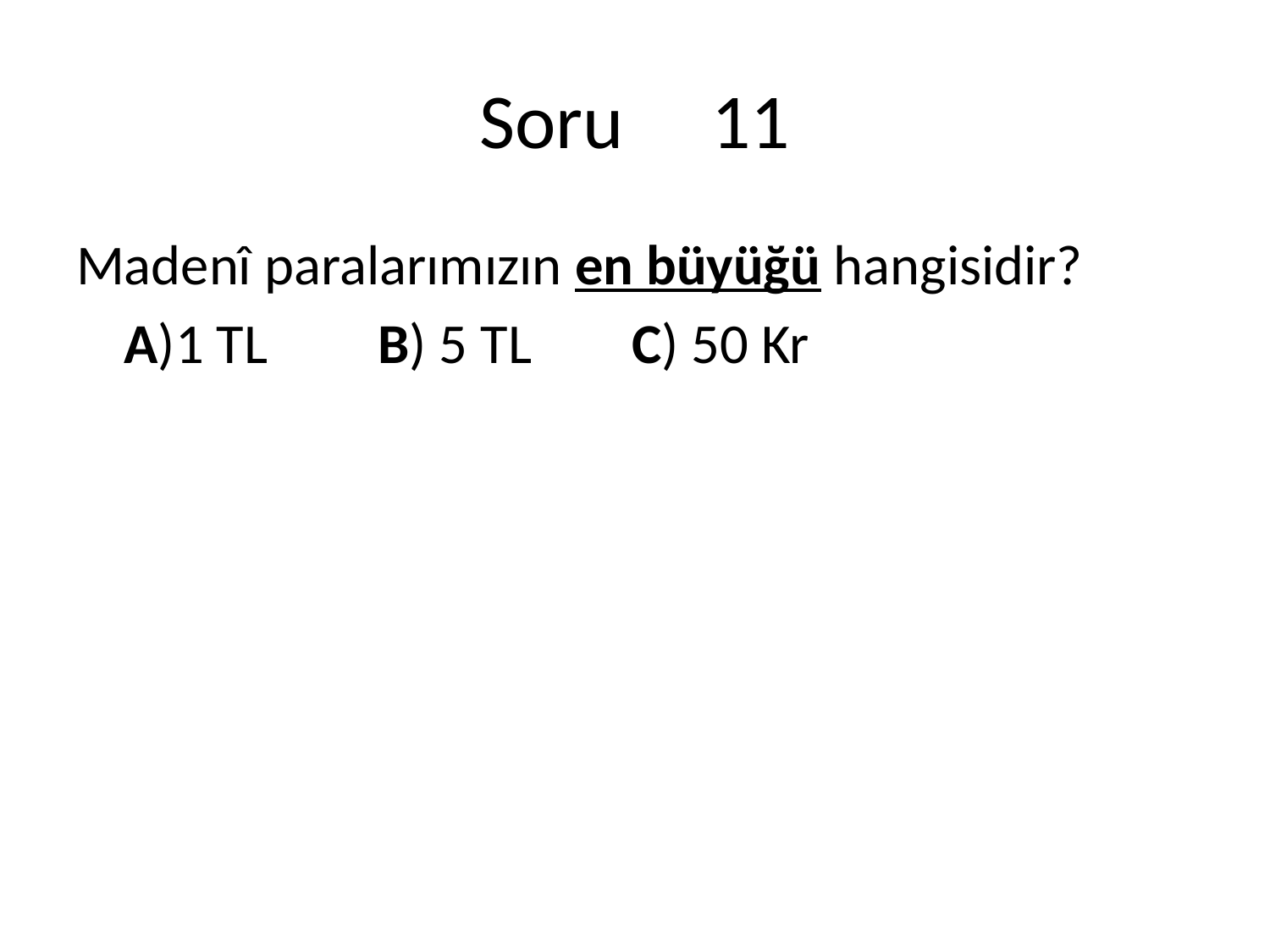

# Soru     11
Madenî paralarımızın en büyüğü hangisidir?
	A)1 TL	B) 5 TL	C) 50 Kr